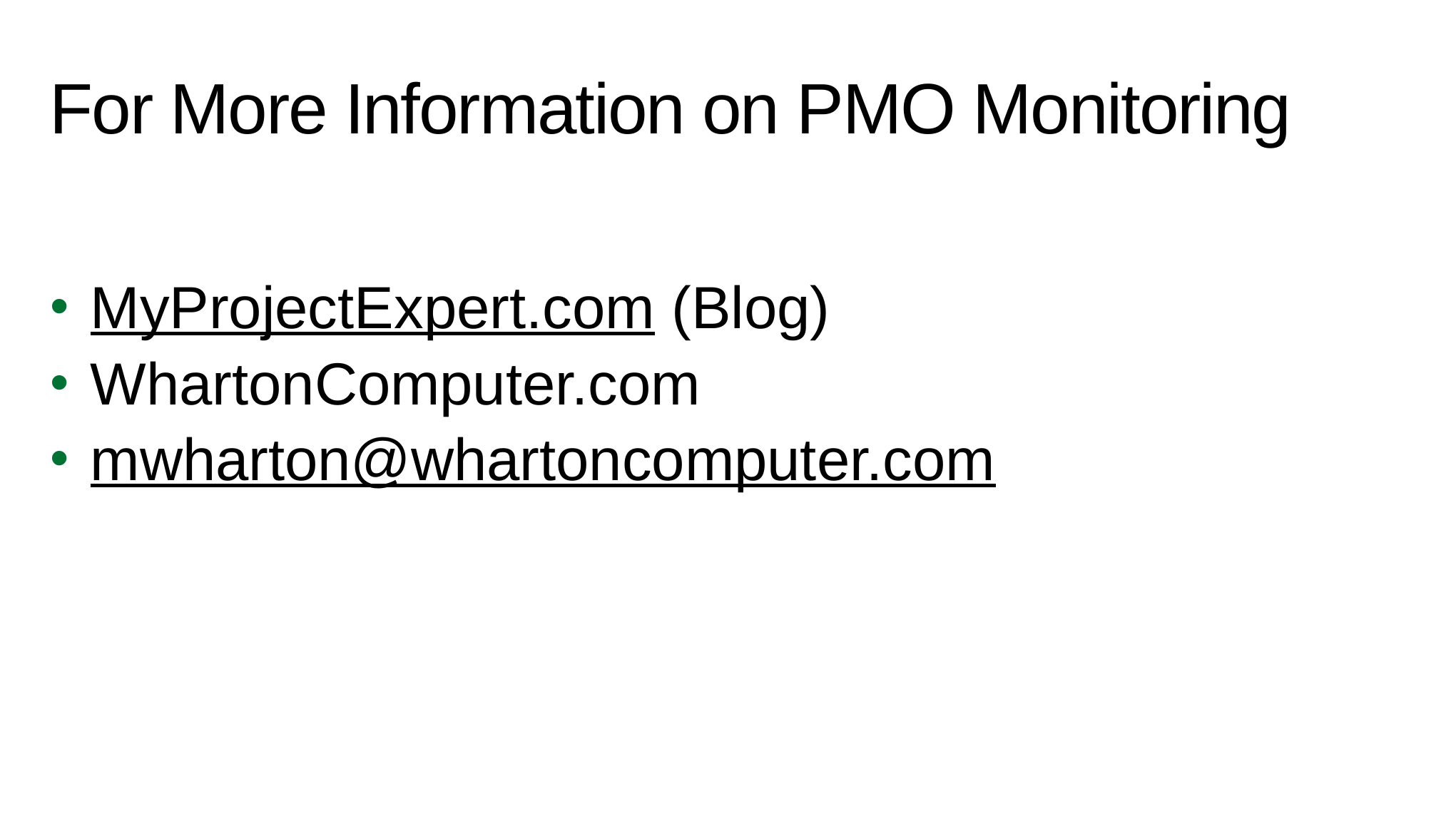

# For More Information on PMO Monitoring
MyProjectExpert.com (Blog)
WhartonComputer.com
mwharton@whartoncomputer.com